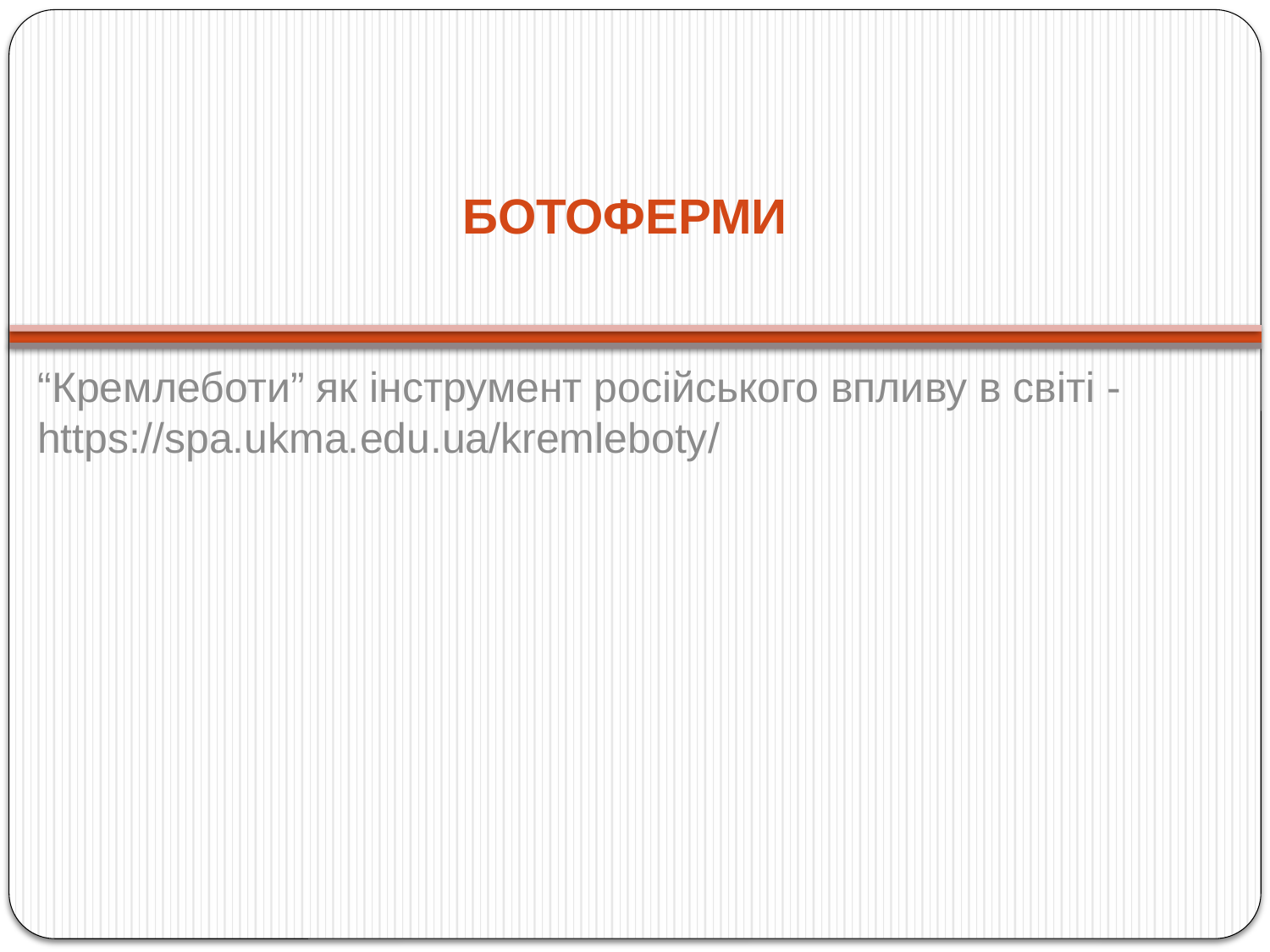

# БОТОФЕРМИ
“Кремлеботи” як інструмент російського впливу в світі - https://spa.ukma.edu.ua/kremleboty/